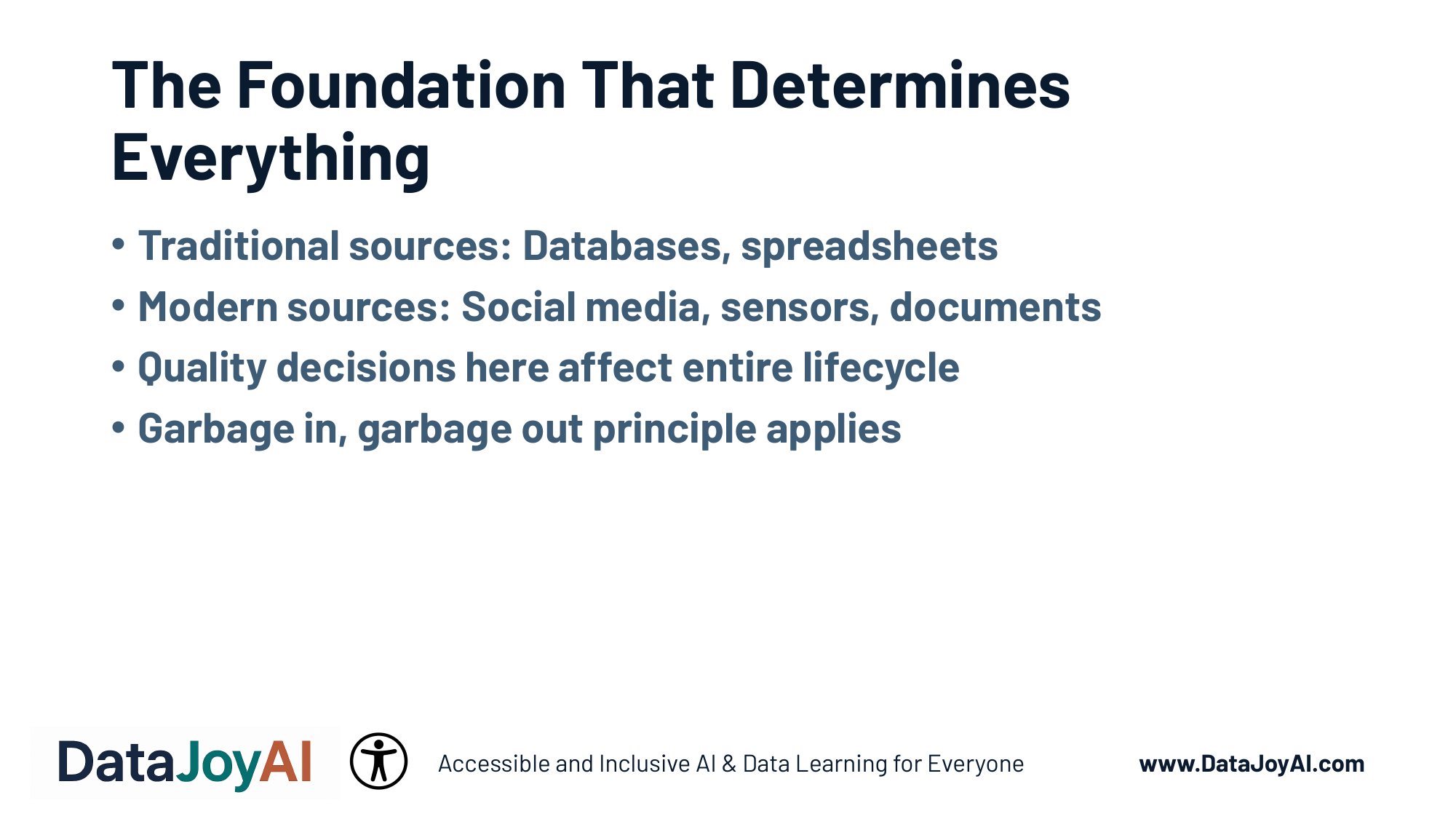

# The Foundation That Determines Everything
Traditional sources: Databases, spreadsheets
Modern sources: Social media, sensors, documents
Quality decisions here affect entire lifecycle
Garbage in, garbage out principle applies